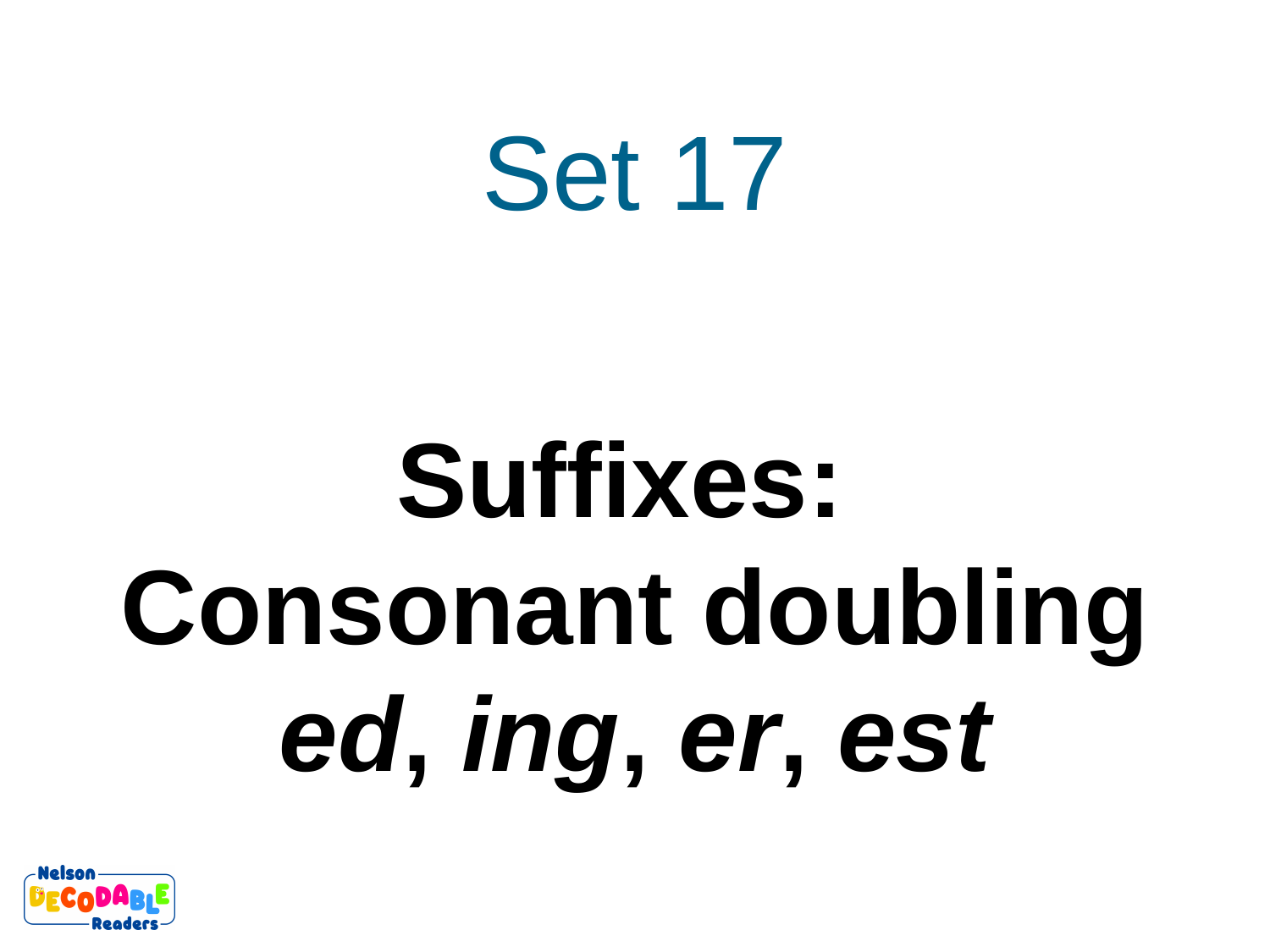

Set 17
Suffixes:
Consonant doubling
ed, ing, er, est